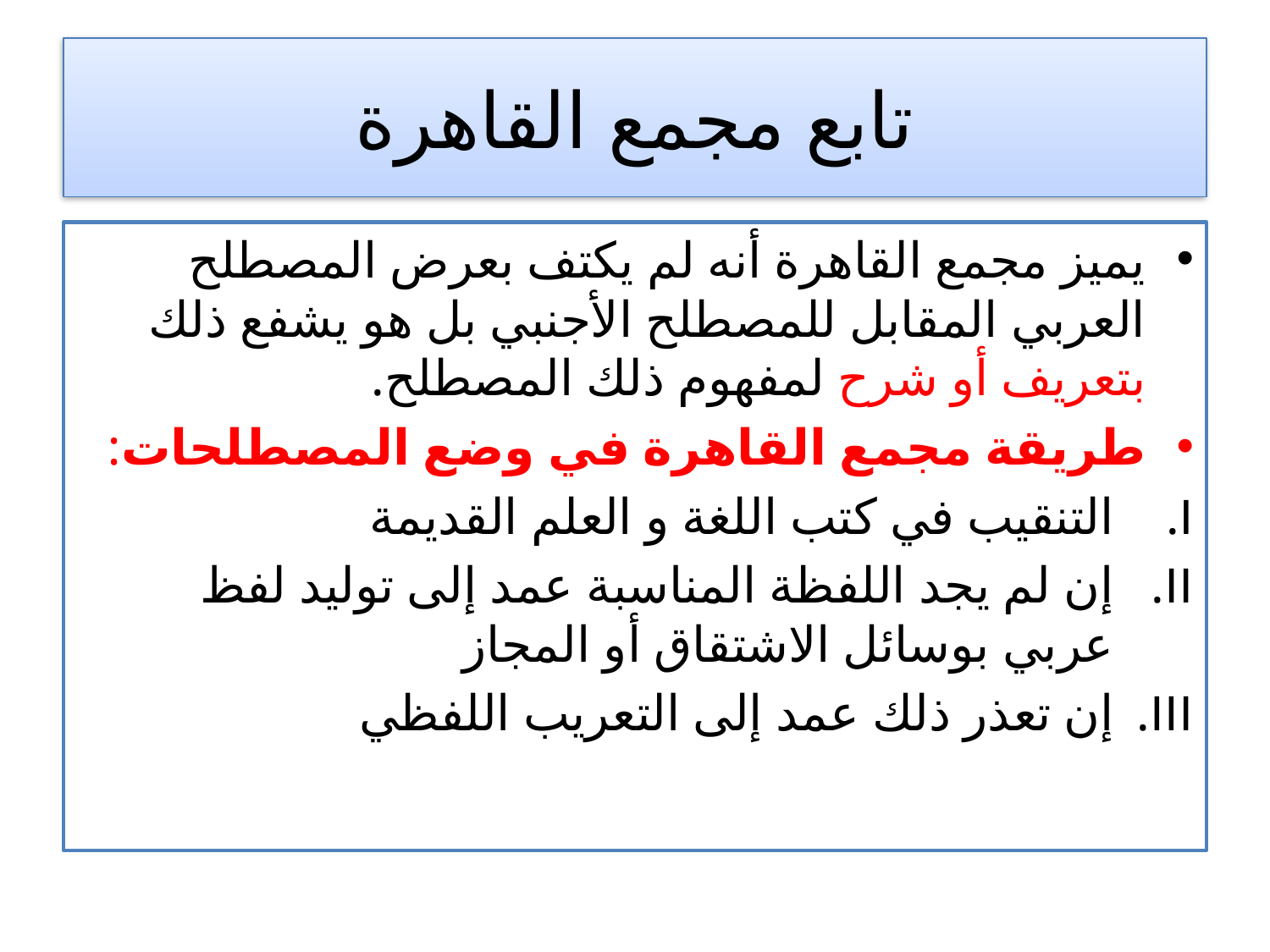

# تابع مجمع القاهرة
يميز مجمع القاهرة أنه لم يكتف بعرض المصطلح العربي المقابل للمصطلح الأجنبي بل هو يشفع ذلك بتعريف أو شرح لمفهوم ذلك المصطلح.
طريقة مجمع القاهرة في وضع المصطلحات:
التنقيب في كتب اللغة و العلم القديمة
إن لم يجد اللفظة المناسبة عمد إلى توليد لفظ عربي بوسائل الاشتقاق أو المجاز
إن تعذر ذلك عمد إلى التعريب اللفظي